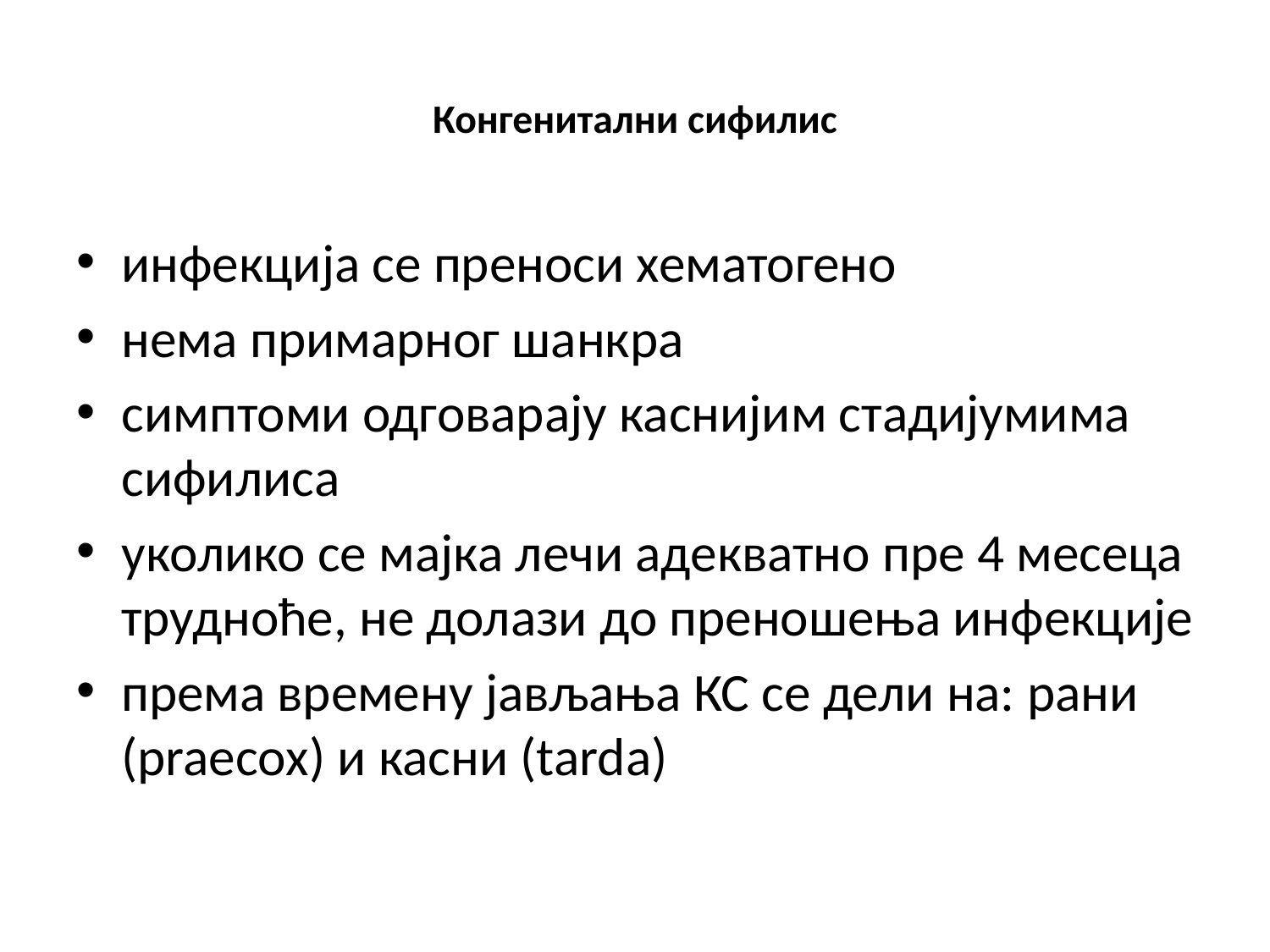

# Конгенитални сифилис
инфекција се преноси хематогено
нема примарног шанкра
симптоми одговарају каснијим стадијумима сифилиса
уколико се мајка лечи адекватно пре 4 месеца трудноће, не долази до преношења инфекције
према времену јављања КС се дели на: рани (praecoх) и касни (tarda)